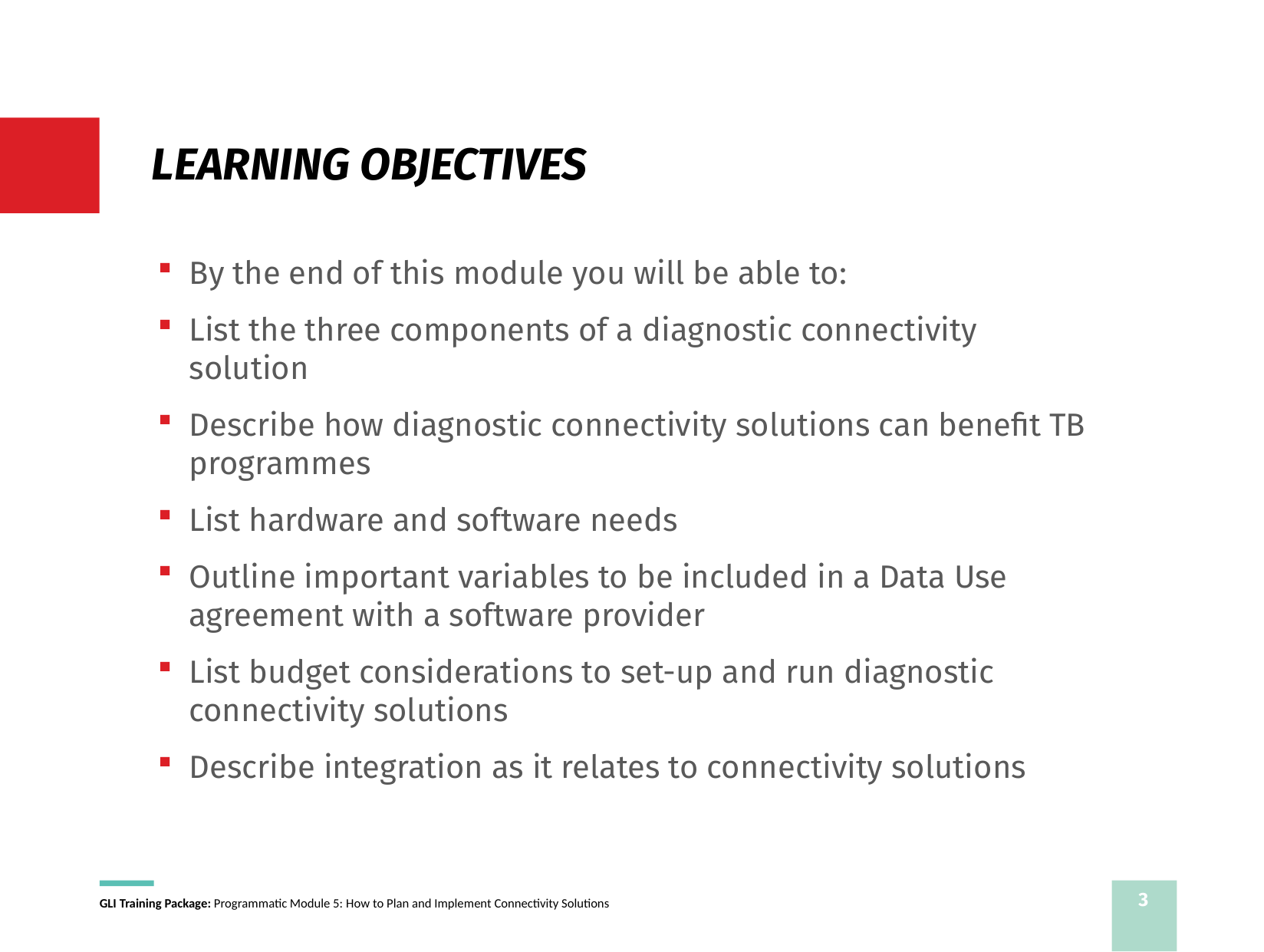

# LEARNING OBJECTIVES
By the end of this module you will be able to:
List the three components of a diagnostic connectivity solution
Describe how diagnostic connectivity solutions can benefit TB programmes
List hardware and software needs
Outline important variables to be included in a Data Use agreement with a software provider
List budget considerations to set-up and run diagnostic connectivity solutions
Describe integration as it relates to connectivity solutions